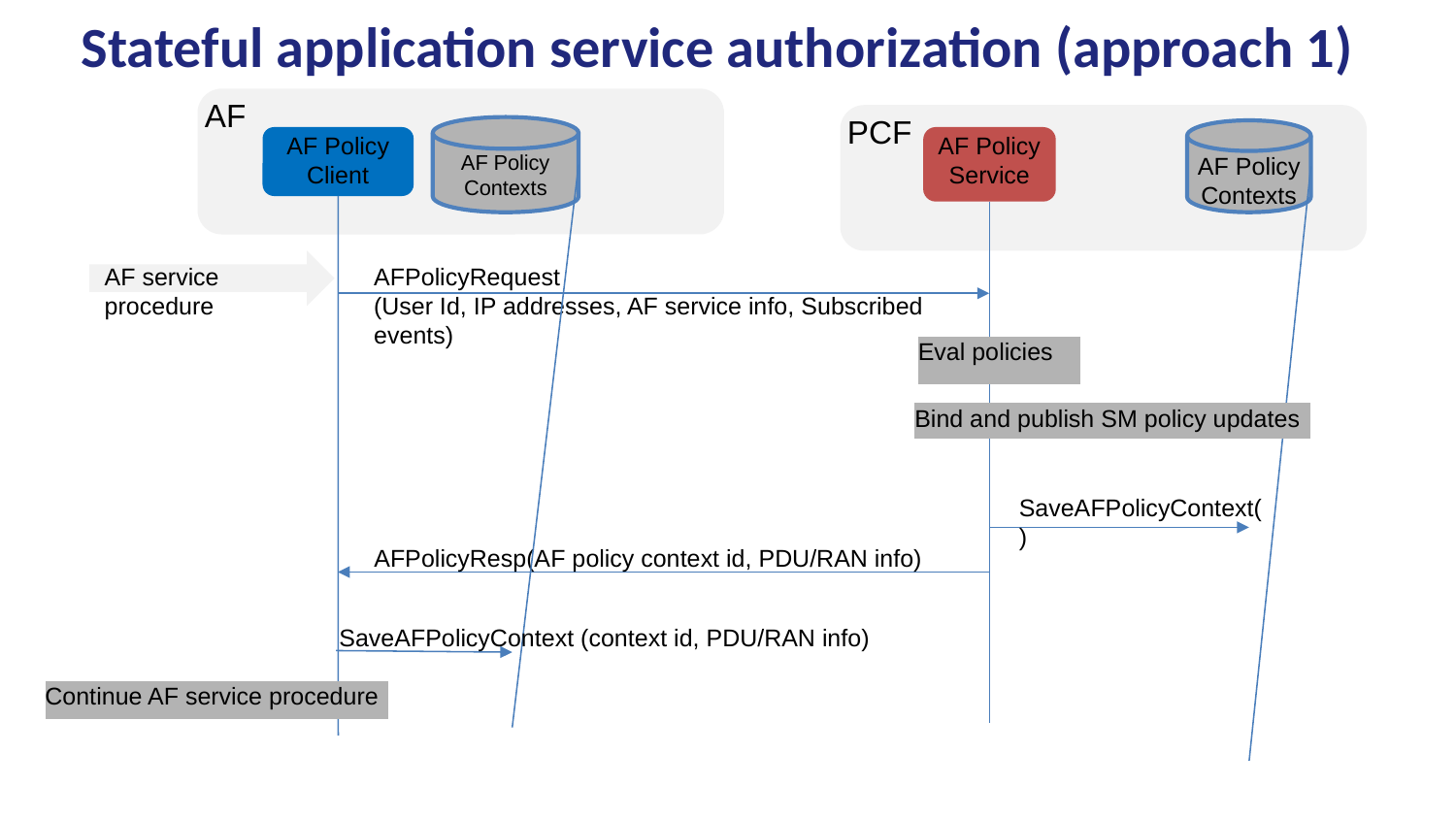

# Stateful application service authorization (approach 1)
AF
PCF
AF Policy Contexts
AF Policy Contexts
AF Policy
Client
AF Policy
Service

AF service procedure
AFPolicyRequest
(User Id, IP addresses, AF service info, Subscribed events)
Eval policies
Bind and publish SM policy updates
SaveAFPolicyContext()
AFPolicyResp(AF policy context id, PDU/RAN info)
SaveAFPolicyContext (context id, PDU/RAN info)
Continue AF service procedure